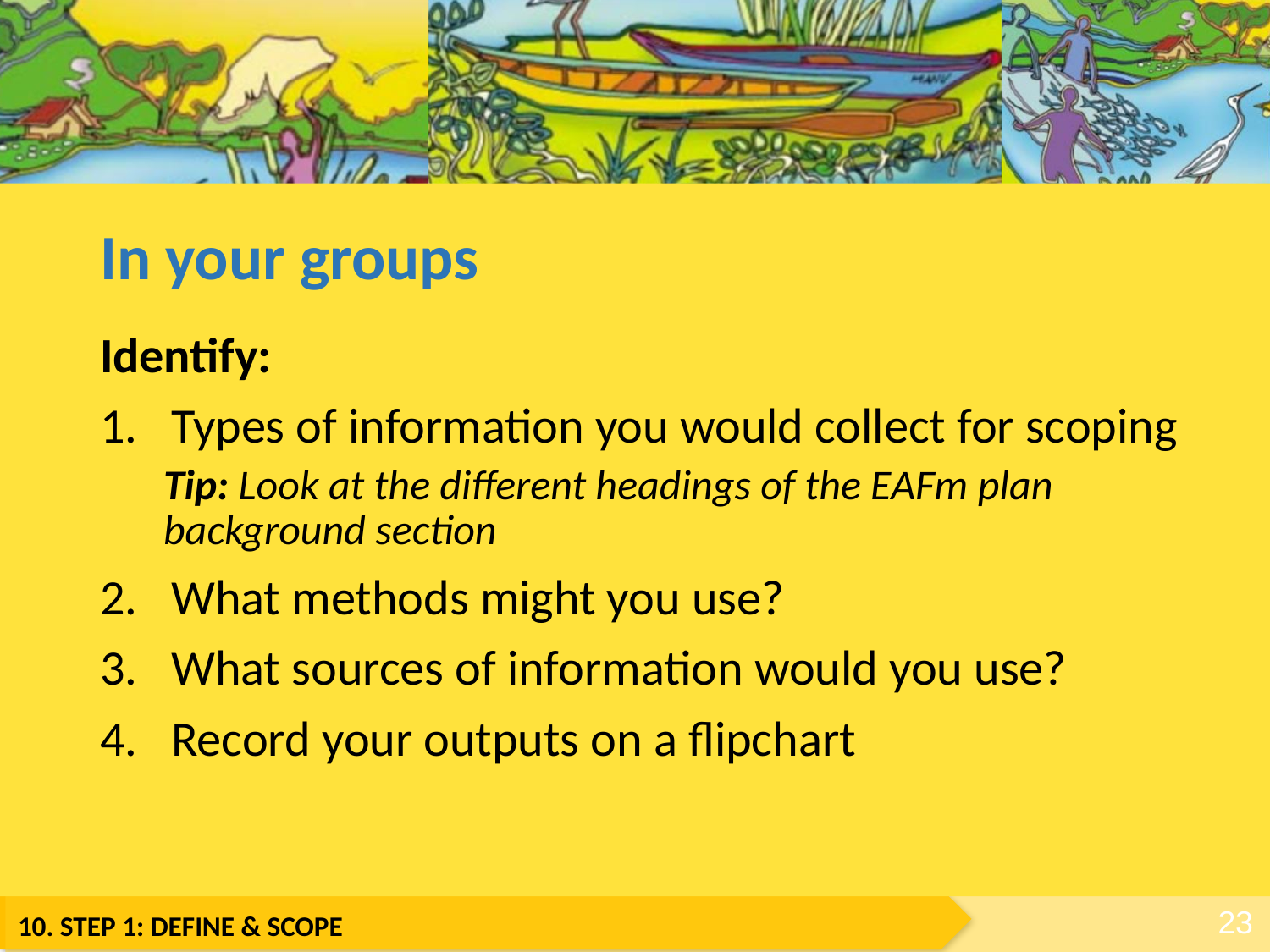

# In your groups
Identify:
Types of information you would collect for scoping
Tip: Look at the different headings of the EAFm plan background section
What methods might you use?
What sources of information would you use?
Record your outputs on a flipchart
23